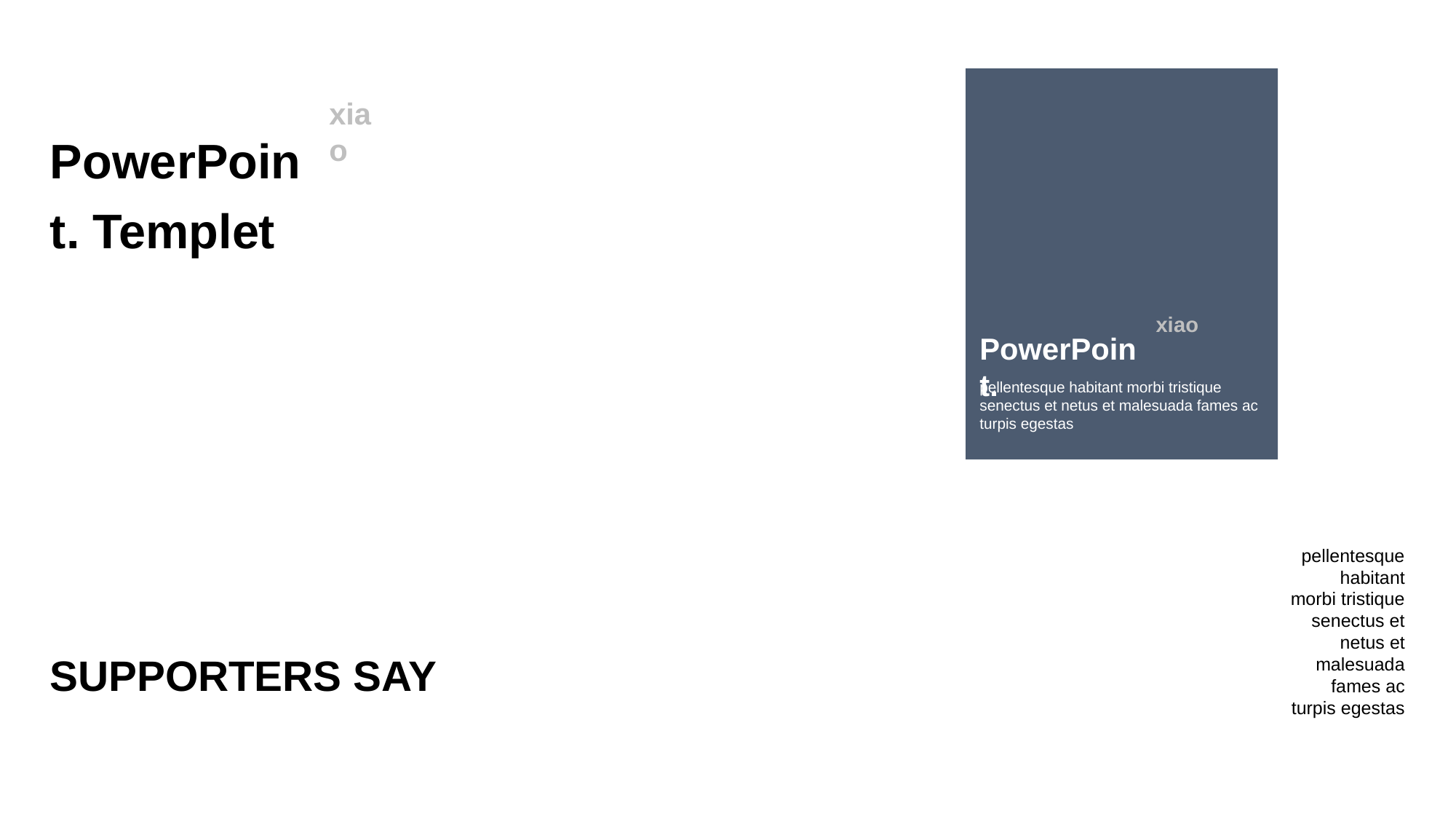

xiao
PowerPoint. Templet
xiao
PowerPoint.
pellentesque habitant morbi tristique senectus et netus et malesuada fames ac turpis egestas
pellentesque habitant morbi tristique senectus et netus et malesuada fames ac turpis egestas
SUPPORTERS SAY